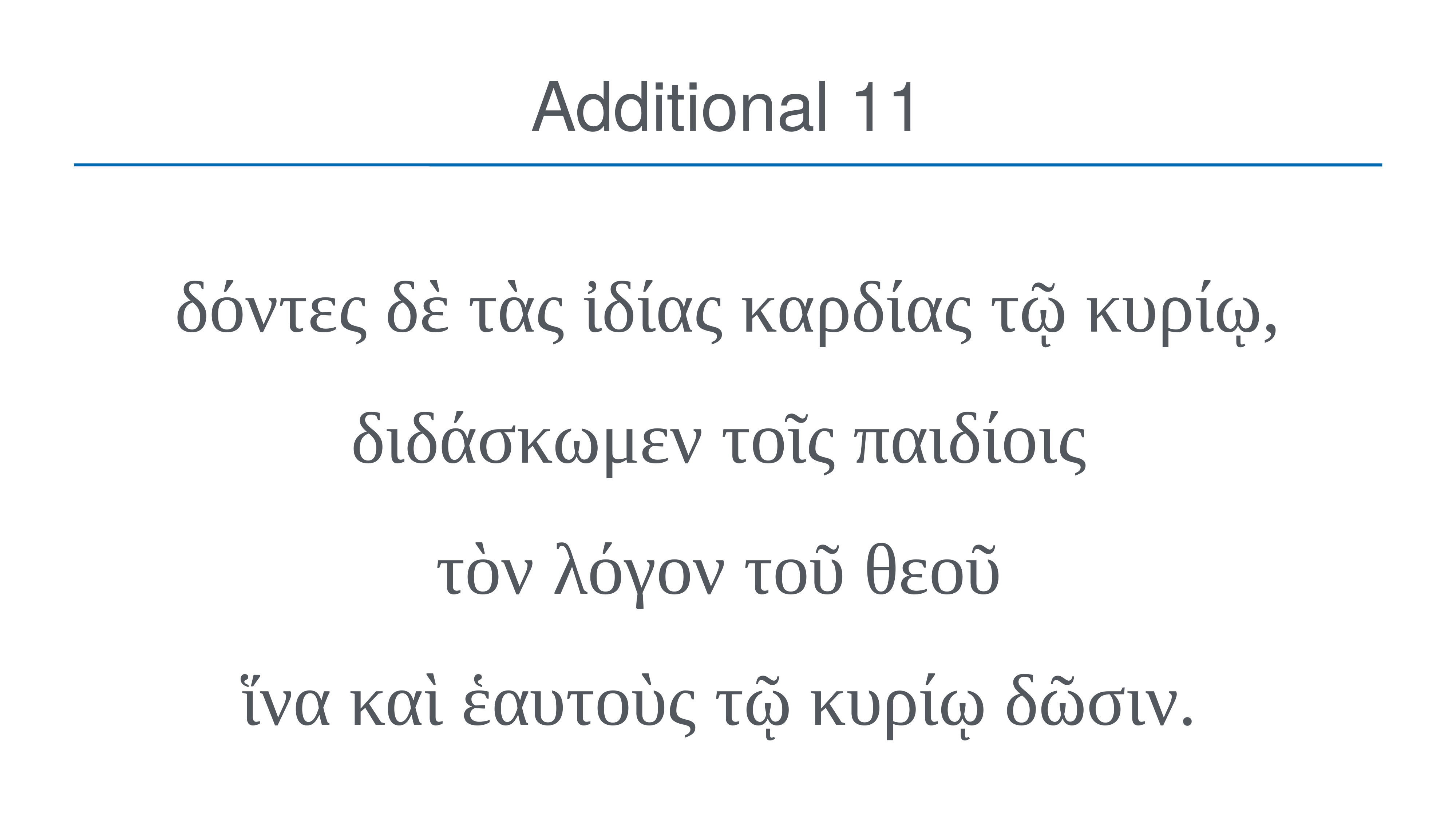

# Additional 11
δόντες δὲ τὰς ἰδίας καρδίας τῷ κυρίῳ, διδάσκωμεν τοῖς παιδίοις
τὸν λόγον τοῦ θεοῦ
ἵνα καὶ ἑαυτοὺς τῷ κυρίῳ δῶσιν.